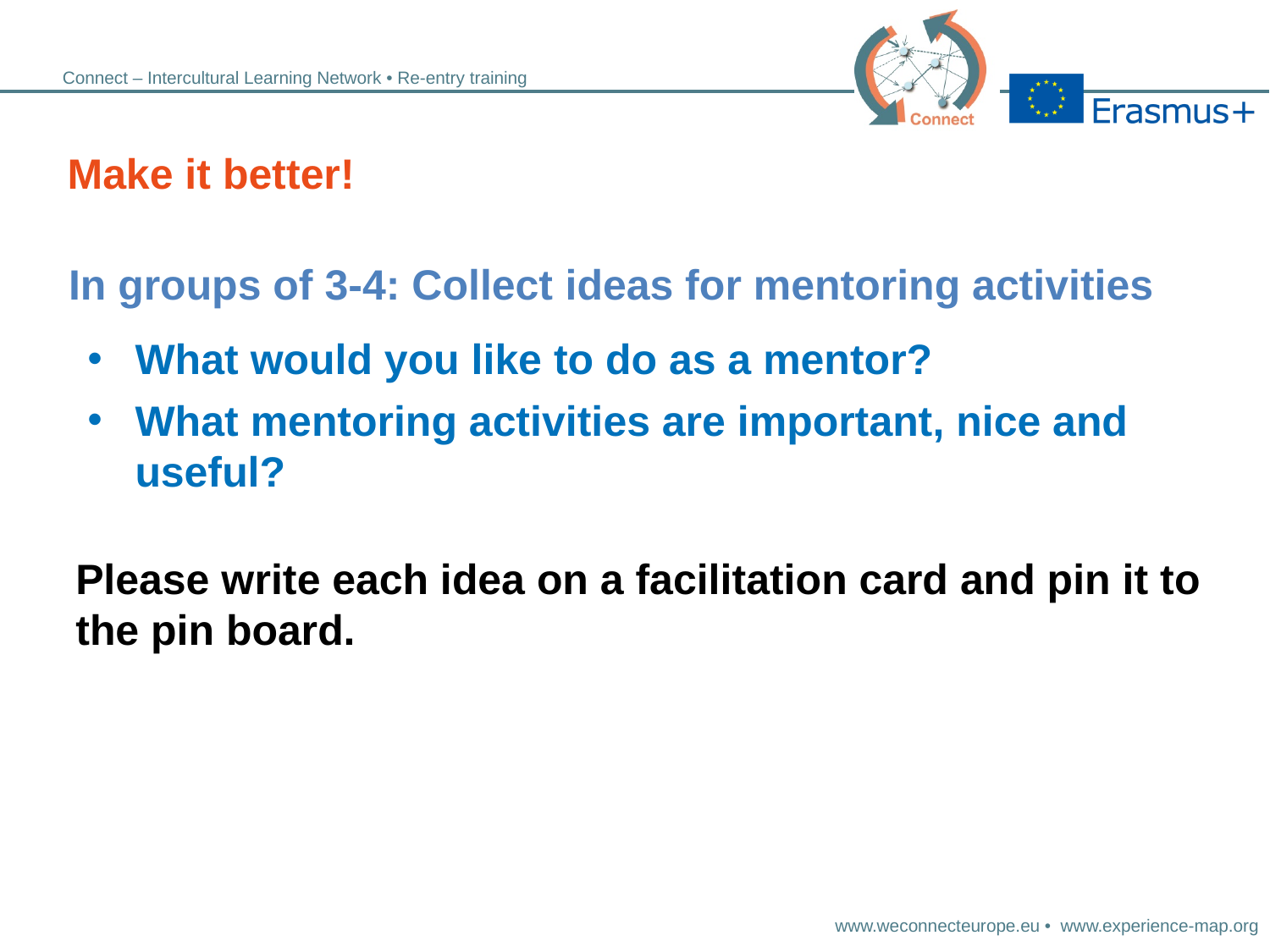

Make it better!
In groups of 3-4: Collect ideas for mentoring activities
What would you like to do as a mentor?
What mentoring activities are important, nice and useful?
Please write each idea on a facilitation card and pin it to the pin board.